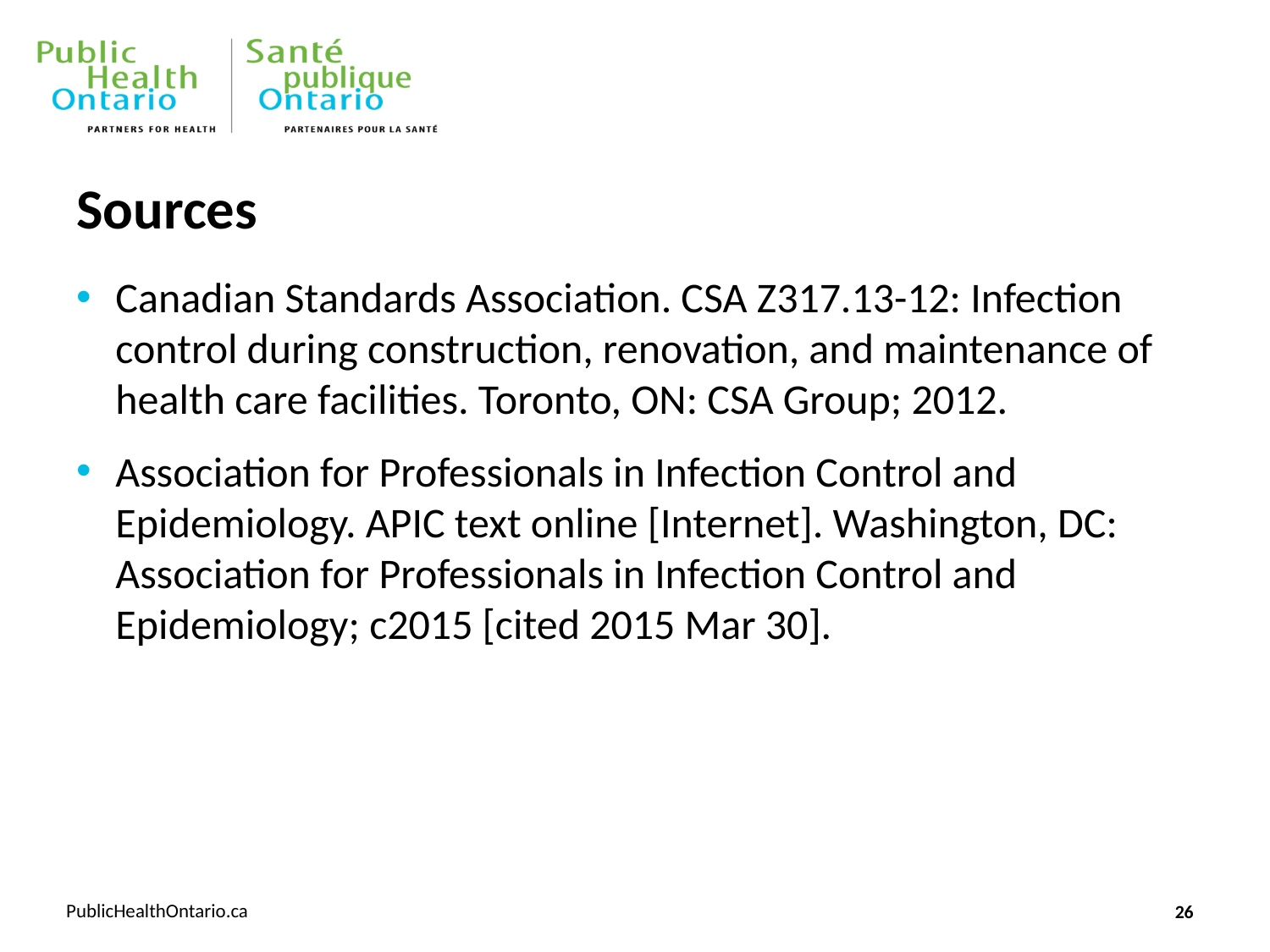

# Sources
Canadian Standards Association. CSA Z317.13-12: Infection control during construction, renovation, and maintenance of health care facilities. Toronto, ON: CSA Group; 2012.
Association for Professionals in Infection Control and Epidemiology. APIC text online [Internet]. Washington, DC: Association for Professionals in Infection Control and Epidemiology; c2015 [cited 2015 Mar 30].

26